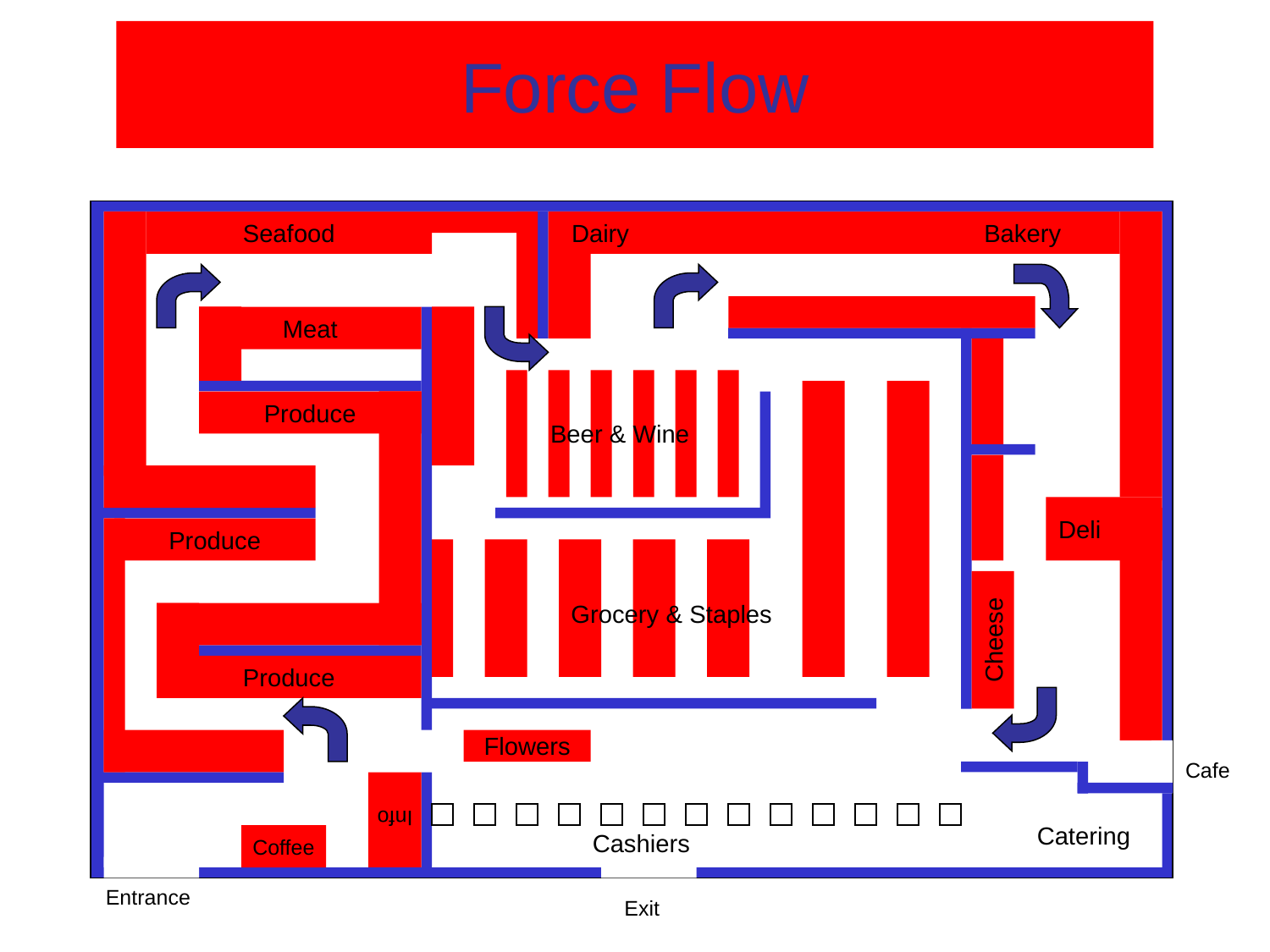

Force Flow

Seafood

Dairy
Bakery

Meat

Produce
Beer & Wine

Deli

Produce

Grocery & Staples

Cheese

Produce

Flowers
Cafe

Info

Catering
Cashiers
Coffee

Entrance
Exit
31
Copyright © 2019 by The McGraw-Hill Companies, Inc. All rights reserved.